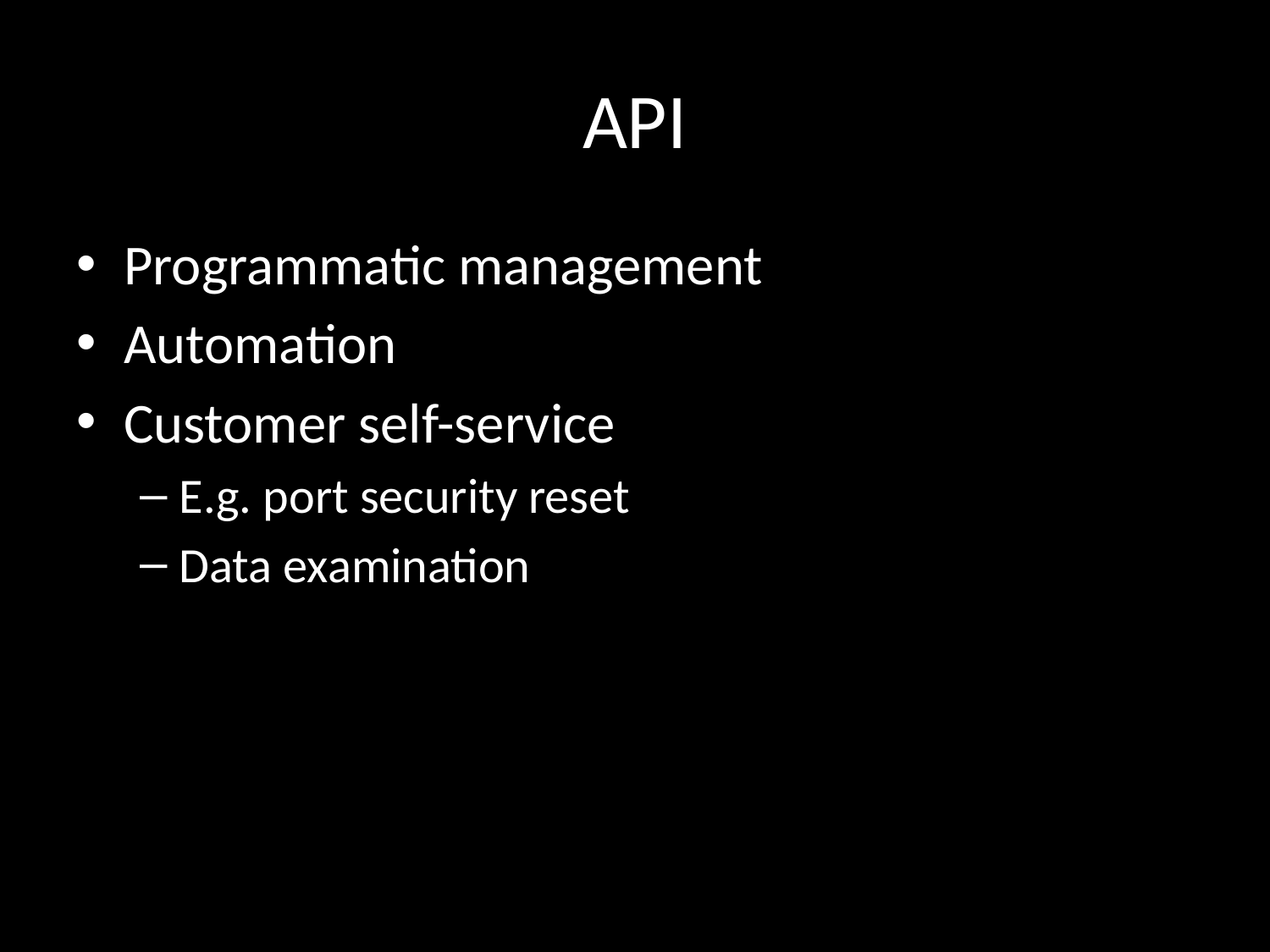

# API
Programmatic management
Automation
Customer self-service
E.g. port security reset
Data examination